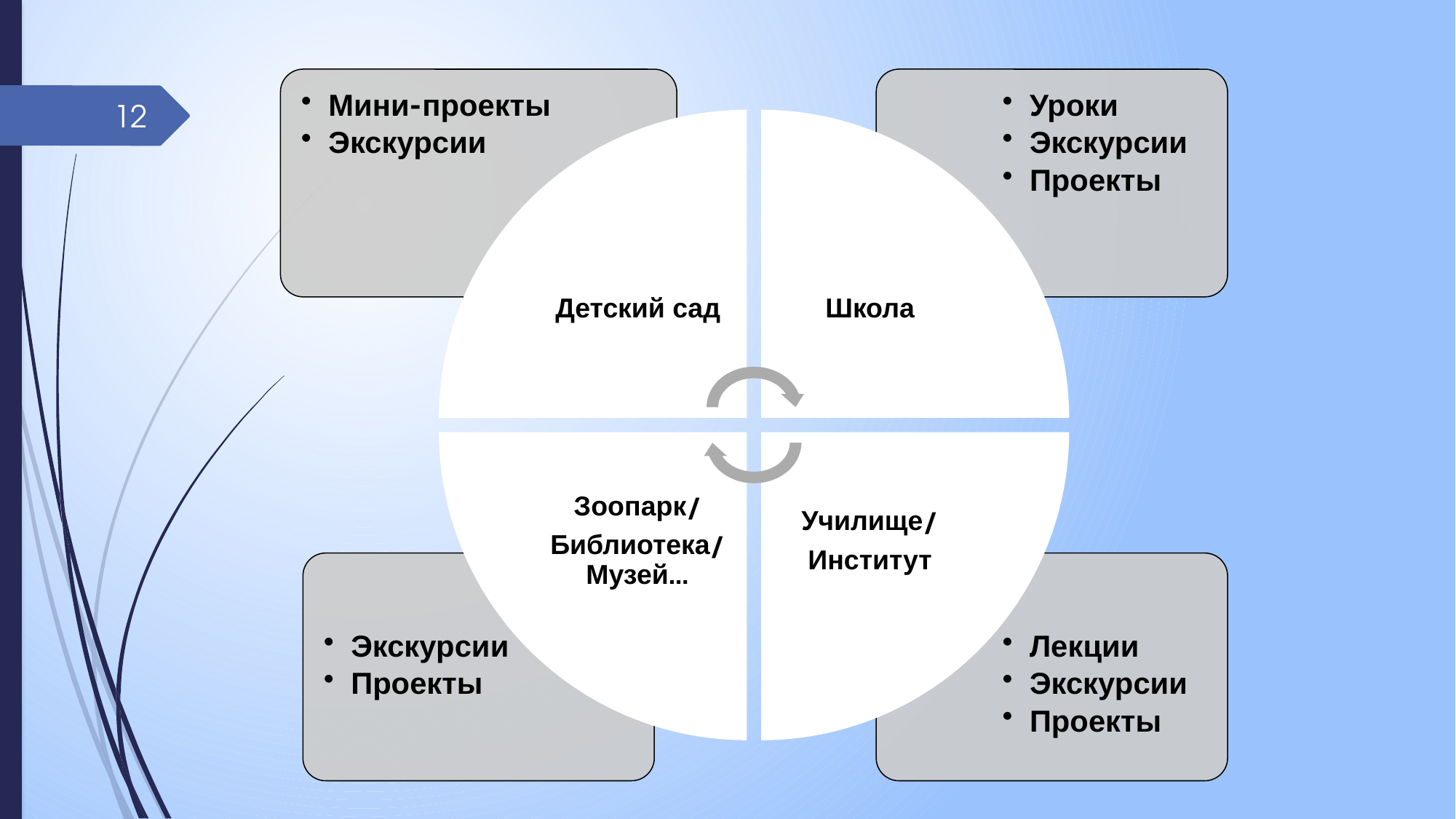

Лекции
Экскурсии
Проекты

Экскурсии
Проекты
Уроки
Экскурсии
Проекты

Мини-проекты
Экскурсии

Детский сад
Школа
Училище/
Институт
Зоопарк/
Библиотека/Музей…
12